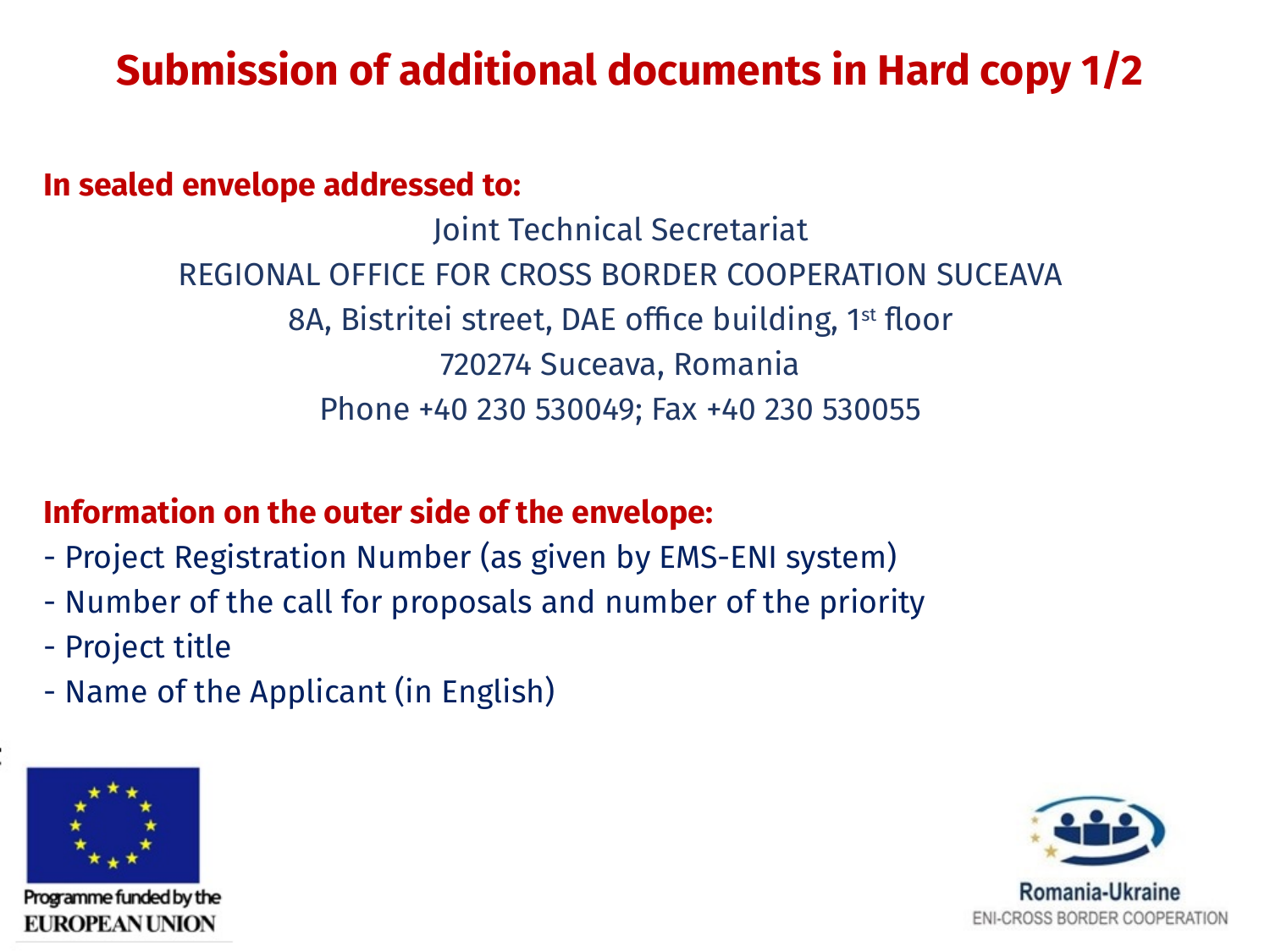

# Submission of additional documents in Hard copy 1/2

In sealed envelope addressed to:
Joint Technical Secretariat
REGIONAL OFFICE FOR CROSS BORDER COOPERATION SUCEAVA
8A, Bistritei street, DAE office building, 1st floor
720274 Suceava, Romania
Phone +40 230 530049; Fax +40 230 530055

Information on the outer side of the envelope:
- Project Registration Number (as given by EMS-ENI system)
- Number of the call for proposals and number of the priority
- Project title
- Name of the Applicant (in English)